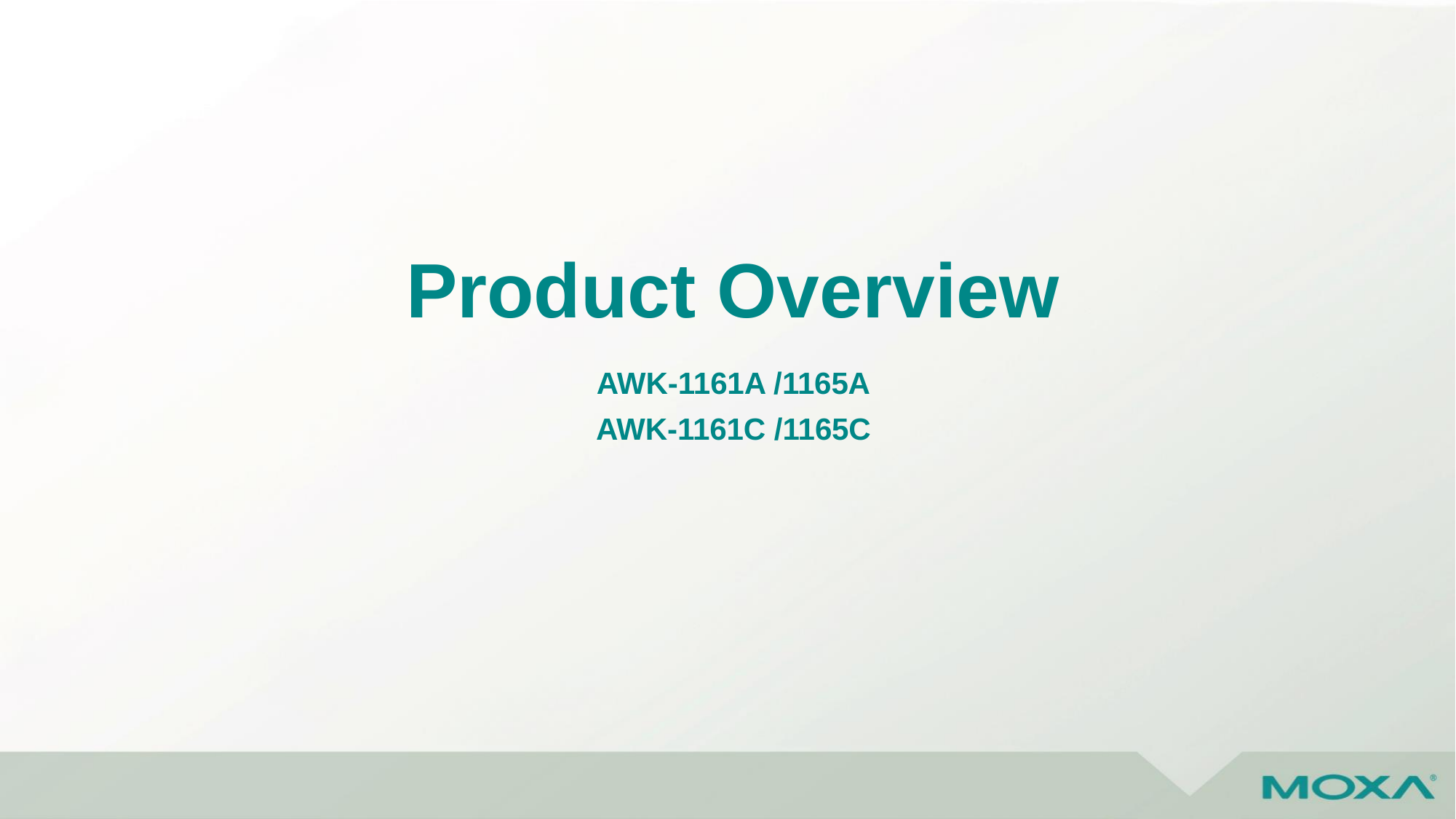

# Product Overview
AWK-1161A /1165A
AWK-1161C /1165C